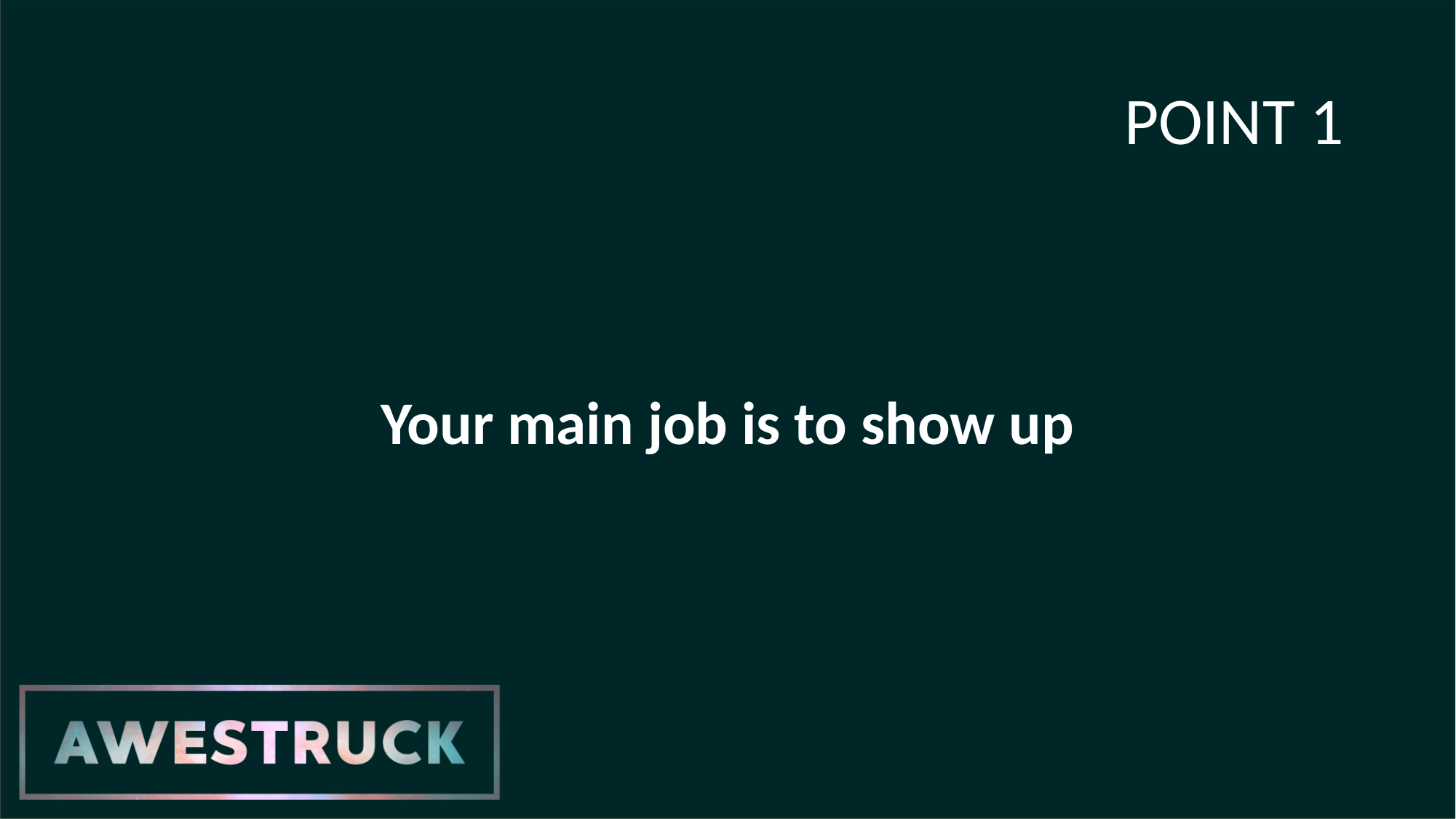

# POINT 1

Your main job is to show up